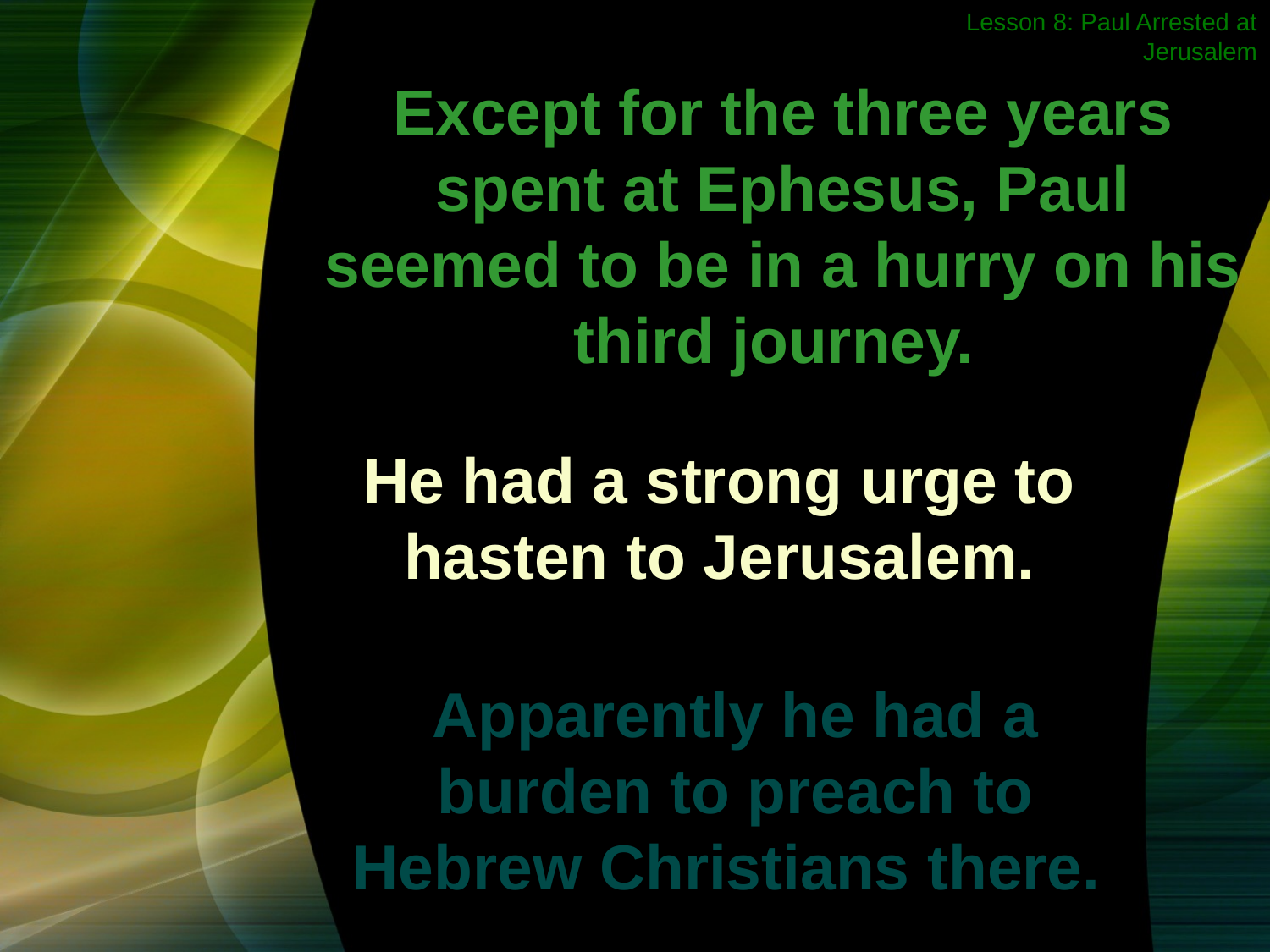

Lesson 8: Paul Arrested at Jerusalem
Except for the three years spent at Ephesus, Paul seemed to be in a hurry on his third journey.
He had a strong urge to hasten to Jerusalem.
Apparently he had a
burden to preach to Hebrew Christians there.